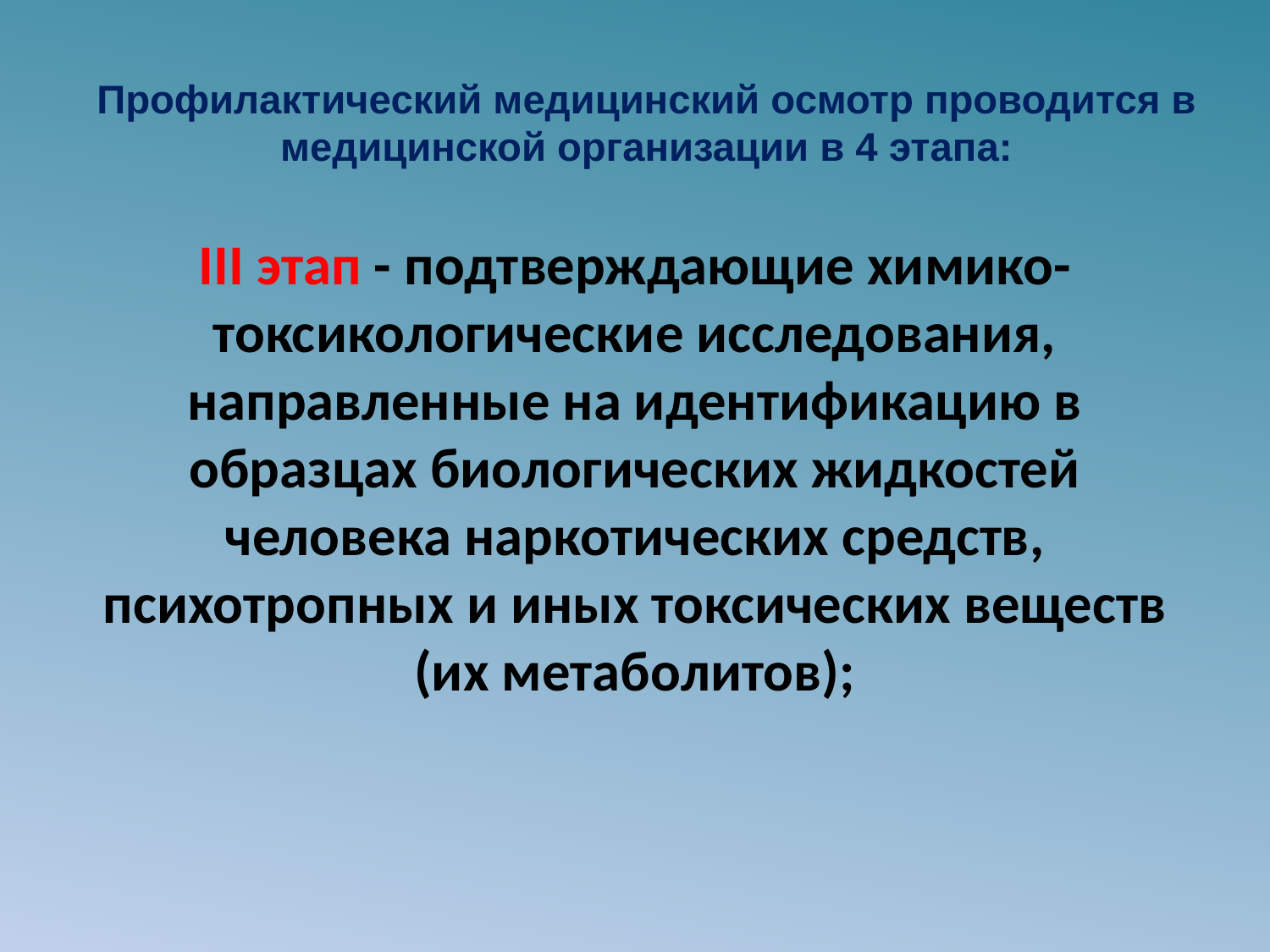

# Профилактический медицинский осмотр проводится в медицинской организации в 4 этапа:
III этап - подтверждающие химико-токсикологические исследования, направленные на идентификацию в образцах биологических жидкостей человека наркотических средств, психотропных и иных токсических веществ (их метаболитов);